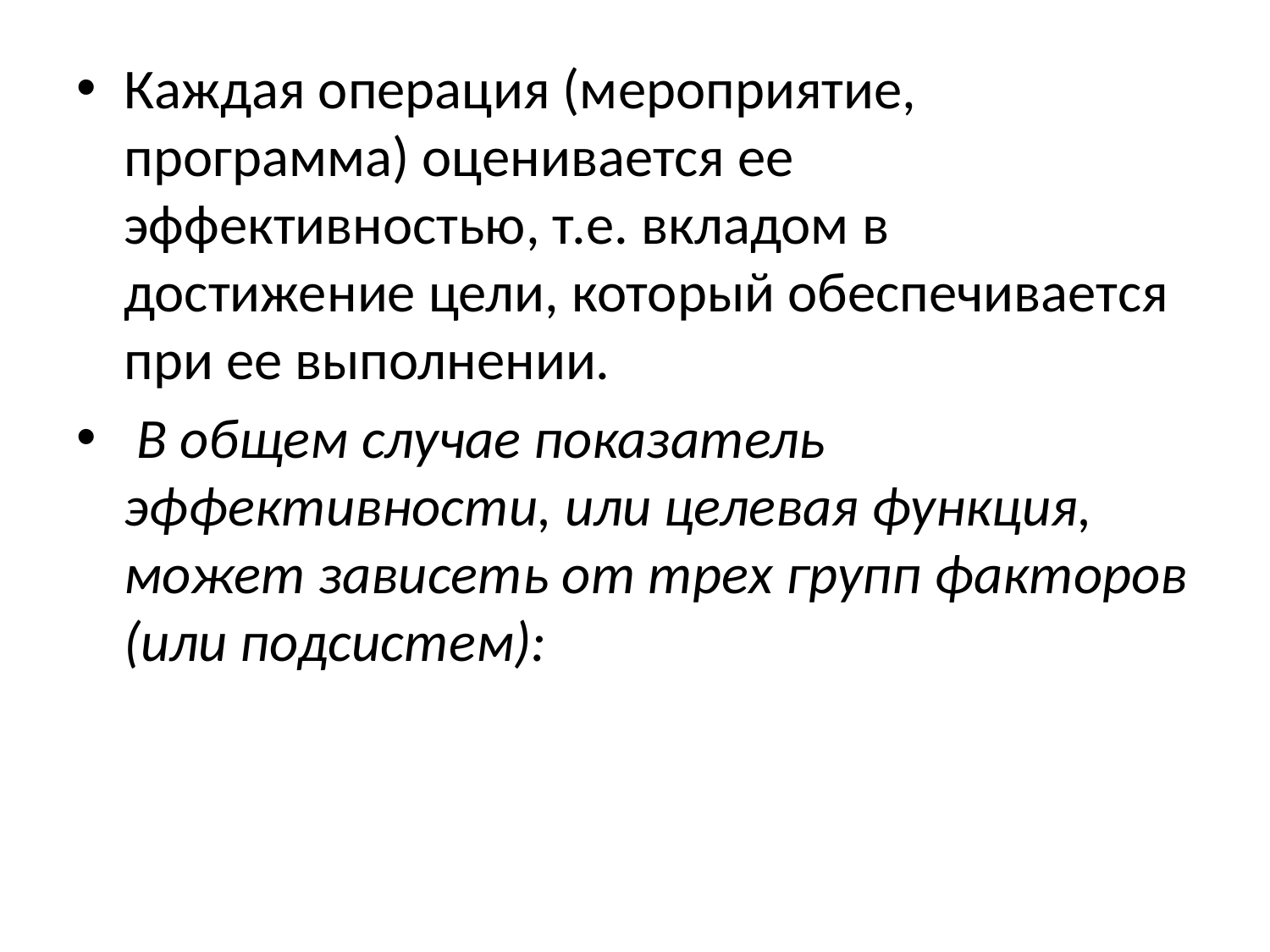

Каждая операция (мероприятие, программа) оценивается ее эффективностью, т.е. вкладом в достижение цели, который обеспечивается при ее выполнении.
 В общем случае показатель эффективности, или целевая функция, может зависеть от трех групп факторов (или подсистем):